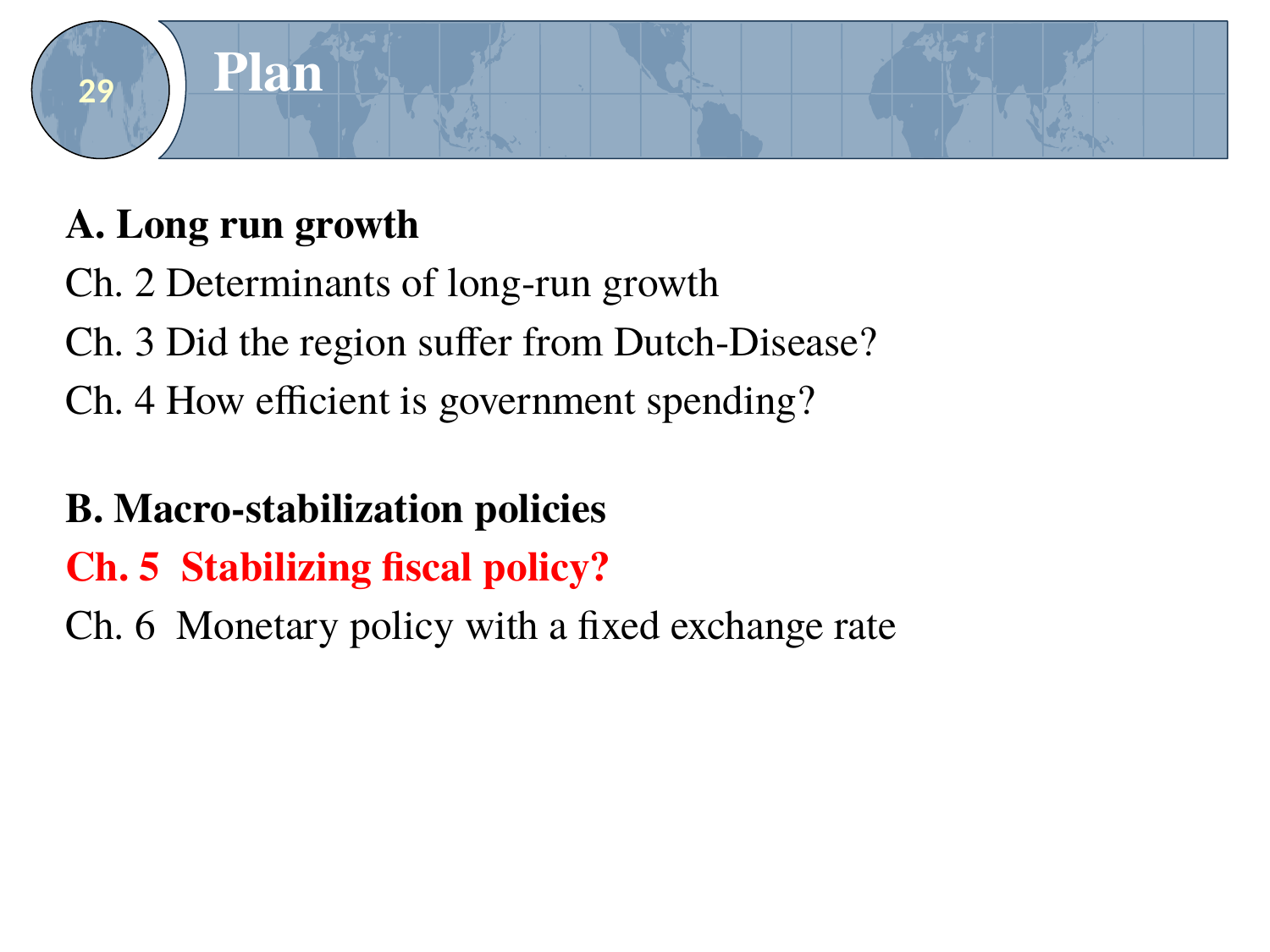

# Plan
29
A. Long run growth
Ch. 2 Determinants of long-run growth
Ch. 3 Did the region suffer from Dutch-Disease?
Ch. 4 How efficient is government spending?
B. Macro-stabilization policies
Ch. 5  Stabilizing fiscal policy?
Ch. 6  Monetary policy with a fixed exchange rate

C. Financial sector
Ch. 7  Determinants of risks in the banking system
Ch. 8  The performance of the financial sector during the crisis